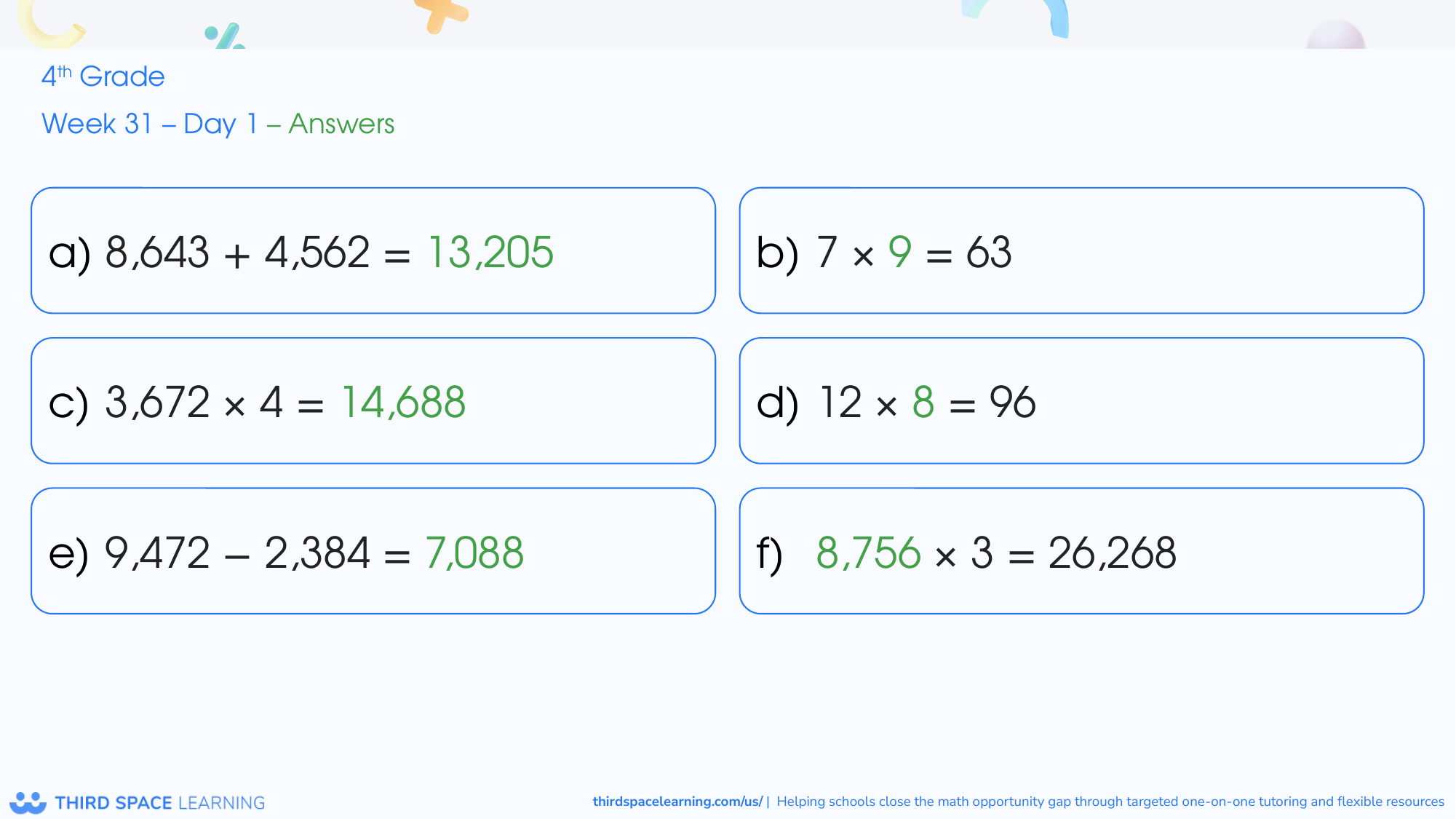

4th Grade
Week 31 – Day 1 – Answers
8,643 + 4,562 = 13,205
7 × 9 = 63
3,672 × 4 = 14,688
12 × 8 = 96
9,472 − 2,384 = 7,088
8,756 × 3 = 26,268